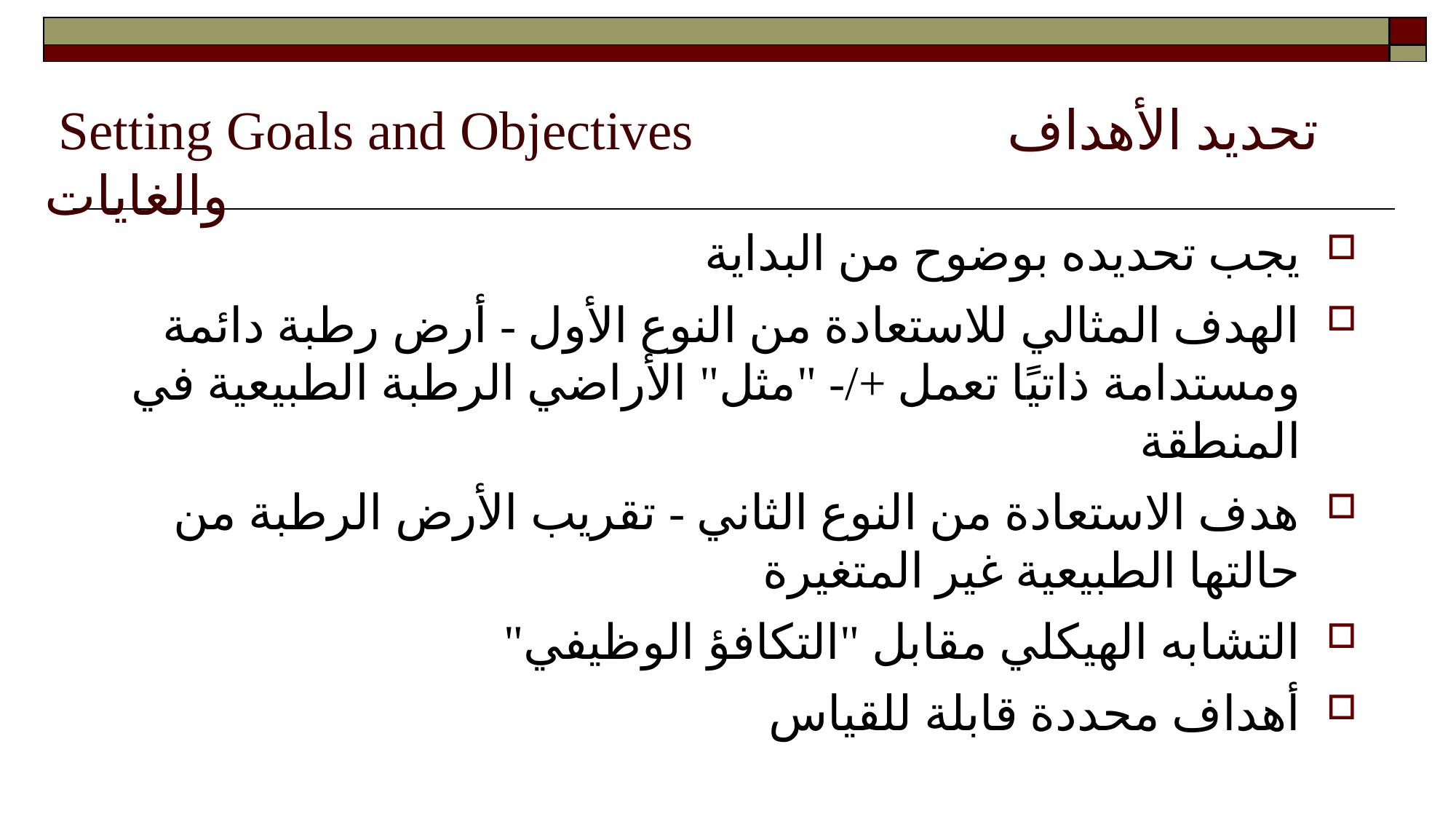

|  |  |
| --- | --- |
|  |  |
# Setting Goals and Objectives                       تحديد الأهداف والغايات
يجب تحديده بوضوح من البداية
الهدف المثالي للاستعادة من النوع الأول - أرض رطبة دائمة ومستدامة ذاتيًا تعمل +/- "مثل" الأراضي الرطبة الطبيعية في المنطقة
هدف الاستعادة من النوع الثاني - تقريب الأرض الرطبة من حالتها الطبيعية غير المتغيرة
التشابه الهيكلي مقابل "التكافؤ الوظيفي"
أهداف محددة قابلة للقياس